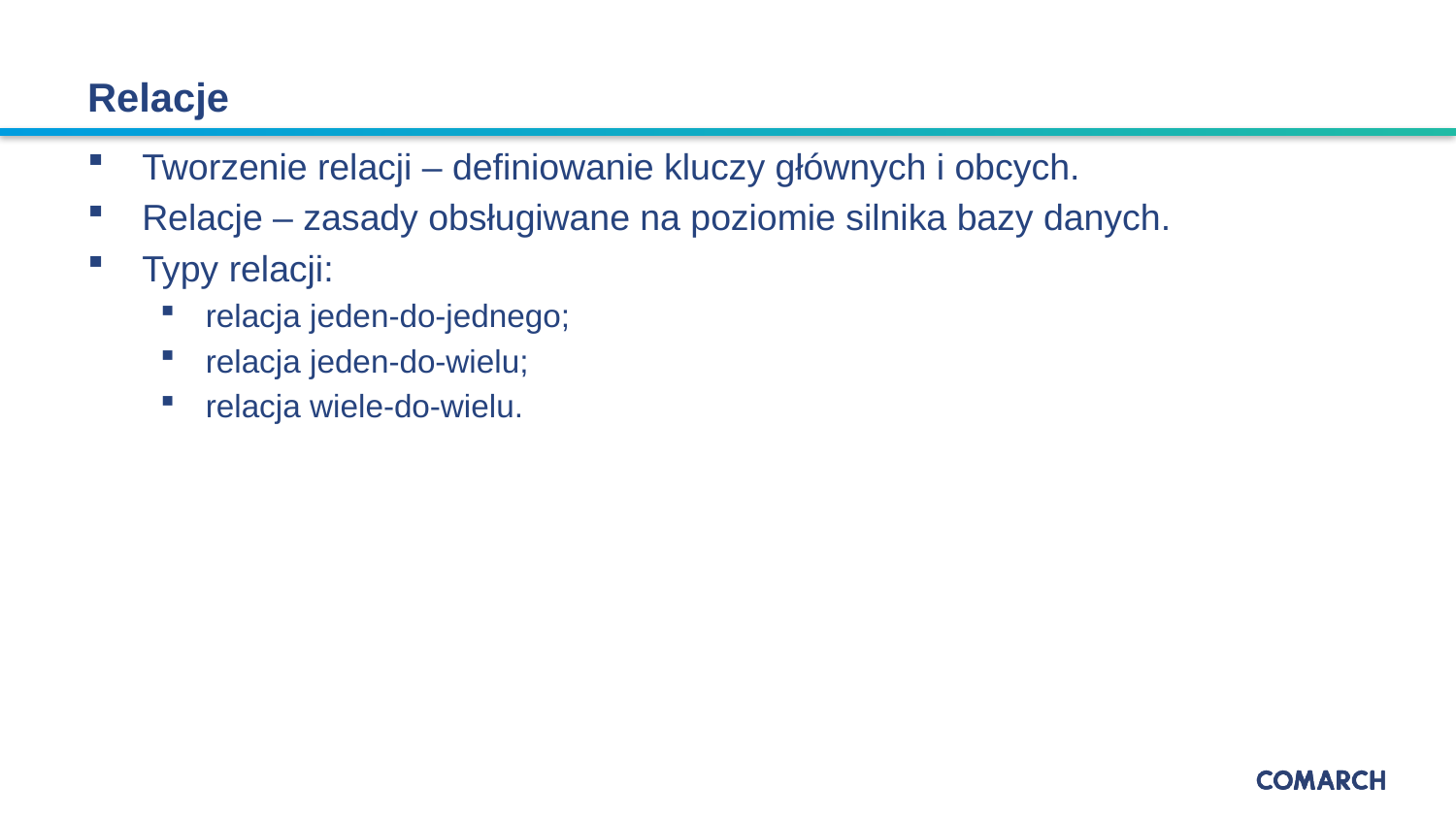

# Relacje
Tworzenie relacji – definiowanie kluczy głównych i obcych.
Relacje – zasady obsługiwane na poziomie silnika bazy danych.
Typy relacji:
relacja jeden-do-jednego;
relacja jeden-do-wielu;
relacja wiele-do-wielu.